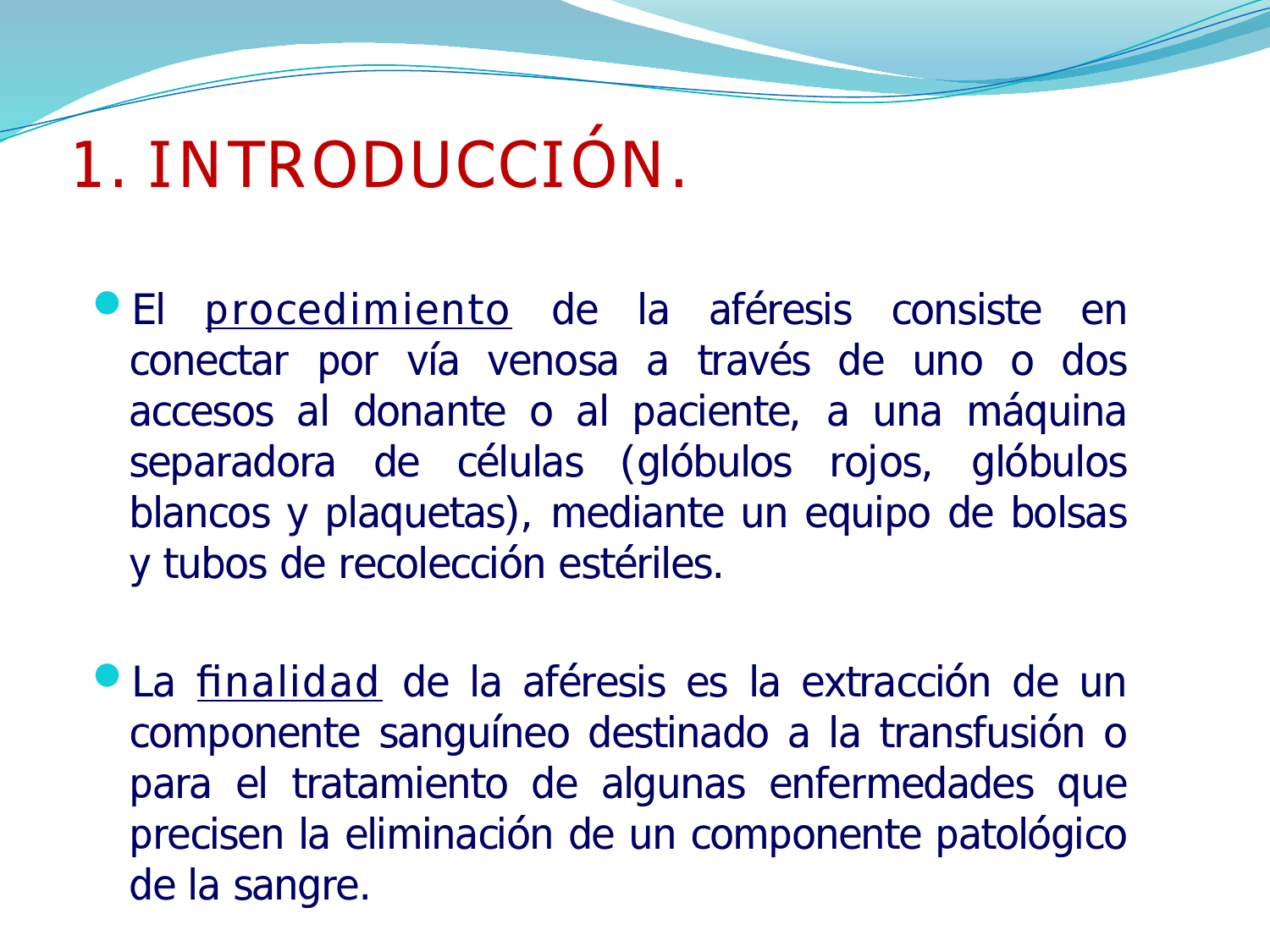

# 1. INTRODUCCIÓN.

El procedimiento de la aféresis consiste en conectar por vía venosa a través de uno o dos accesos al donante o al paciente, a una máquina separadora de células (glóbulos rojos, glóbulos blancos y plaquetas), mediante un equipo de bolsas y tubos de recolección estériles.

La finalidad de la aféresis es la extracción de un componente sanguíneo destinado a la transfusión o para el tratamiento de algunas enfermedades que precisen la eliminación de un componente patológico de la sangre.